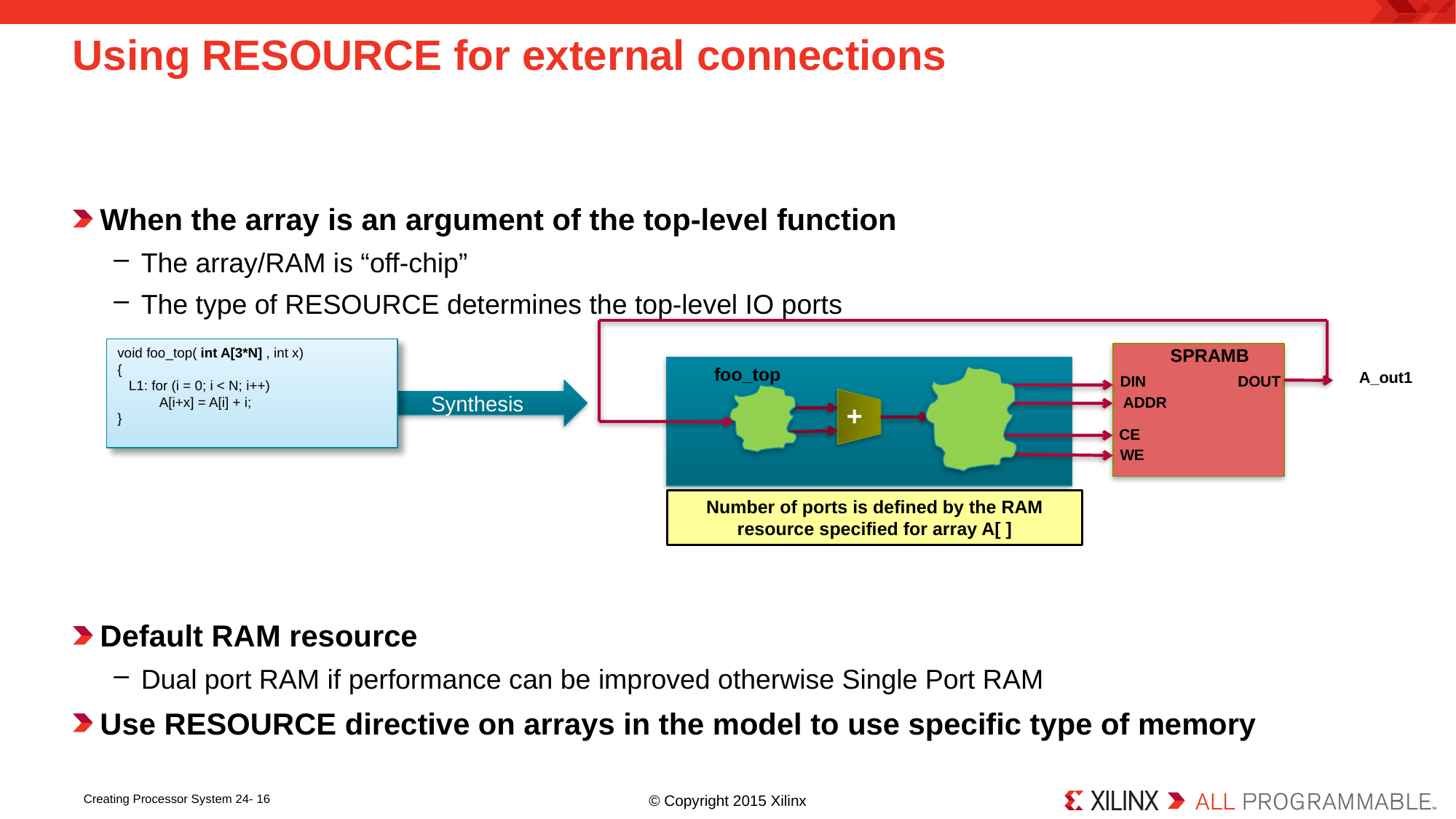

# Using RESOURCE for external connections
When the array is an argument of the top-level function
The array/RAM is “off-chip”
The type of RESOURCE determines the top-level IO ports

Default RAM resource
Dual port RAM if performance can be improved otherwise Single Port RAM
Use RESOURCE directive on arrays in the model to use specific type of memory
void foo_top( int A[3*N] , int x)
{
   L1: for (i = 0; i < N; i++)
           A[i+x] = A[i] + i;
}

SPRAMB

foo_top
A_out1

DIN
DOUT
Synthesis

ADDR
+
CE
WE
Number of ports is defined by the RAM resource specified for array A[ ]
Creating Processor System 24- 16
© Copyright 2015 Xilinx